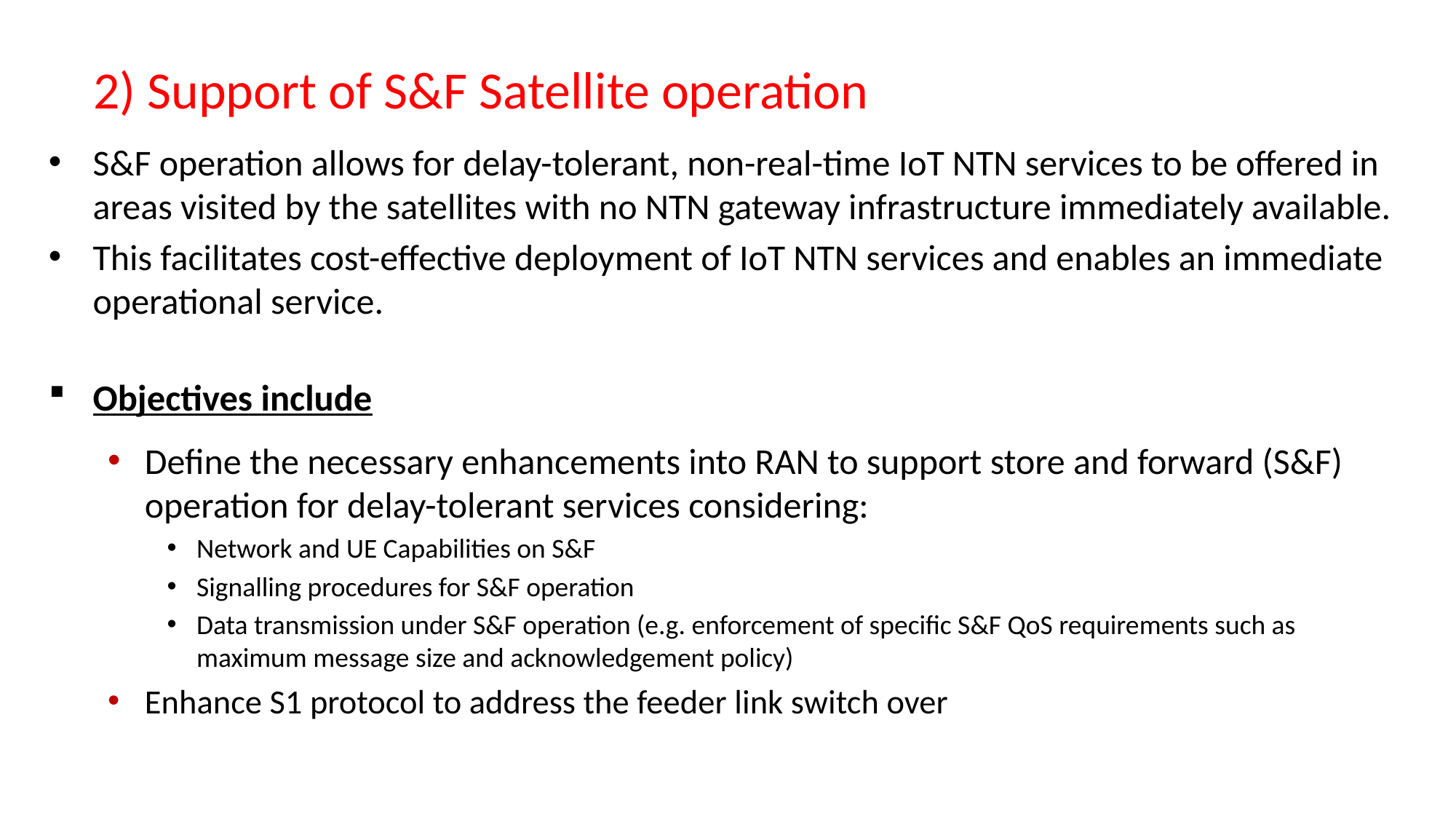

2) Support of S&F Satellite operation
S&F operation allows for delay-tolerant, non-real-time IoT NTN services to be offered in areas visited by the satellites with no NTN gateway infrastructure immediately available.
This facilitates cost-effective deployment of IoT NTN services and enables an immediate operational service.

Objectives include
Define the necessary enhancements into RAN to support store and forward (S&F) operation for delay-tolerant services considering:
Network and UE Capabilities on S&F
Signalling procedures for S&F operation
Data transmission under S&F operation (e.g. enforcement of specific S&F QoS requirements such as maximum message size and acknowledgement policy)
Enhance S1 protocol to address the feeder link switch over